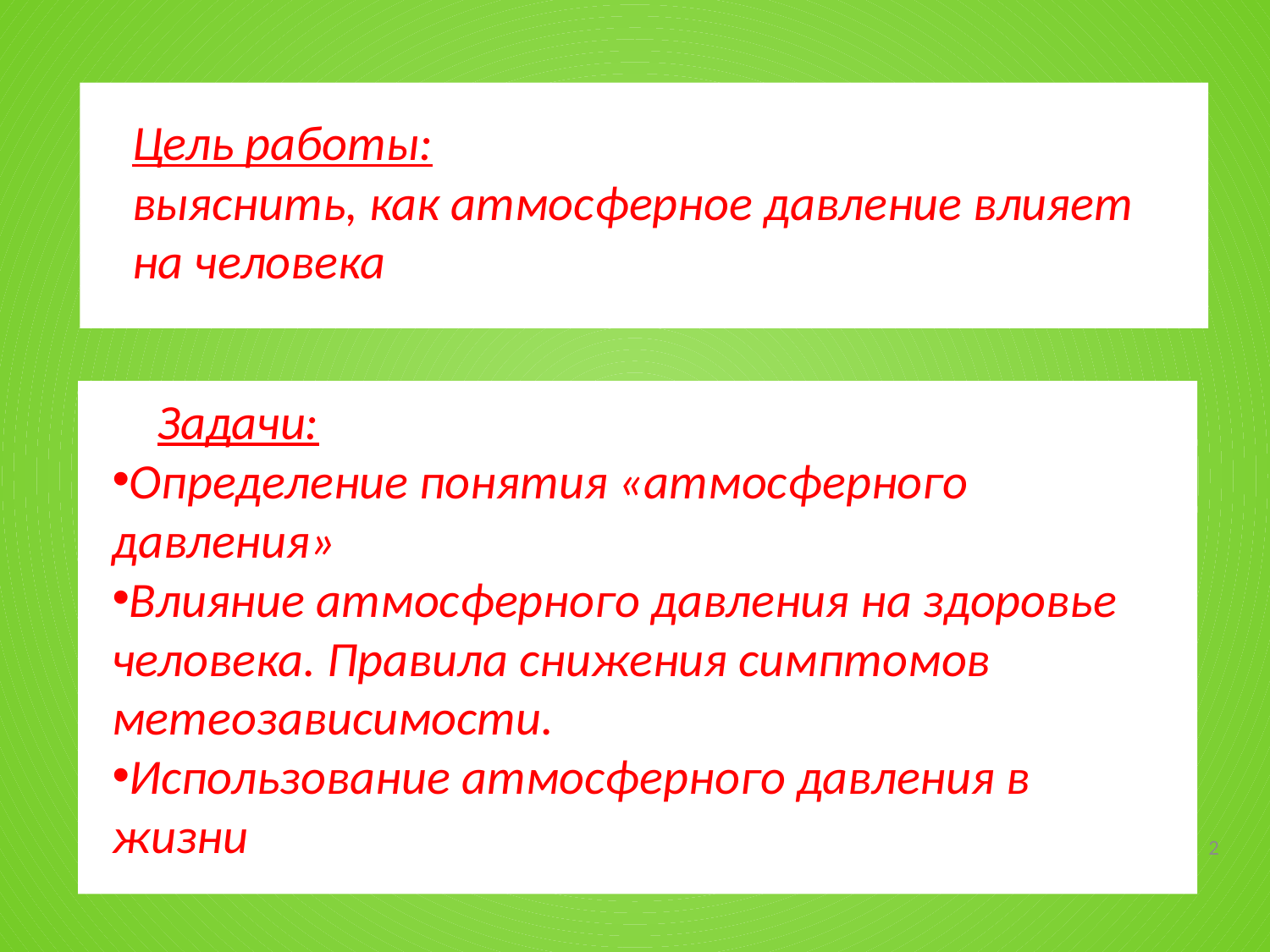

Цель работы:
выяснить, как атмосферное давление влияет на человека

    Задачи:
Определение понятия «атмосферного давления»
Влияние атмосферного давления на здоровье человека. Правила снижения симптомов метеозависимости.
Использование атмосферного давления в жизни

2